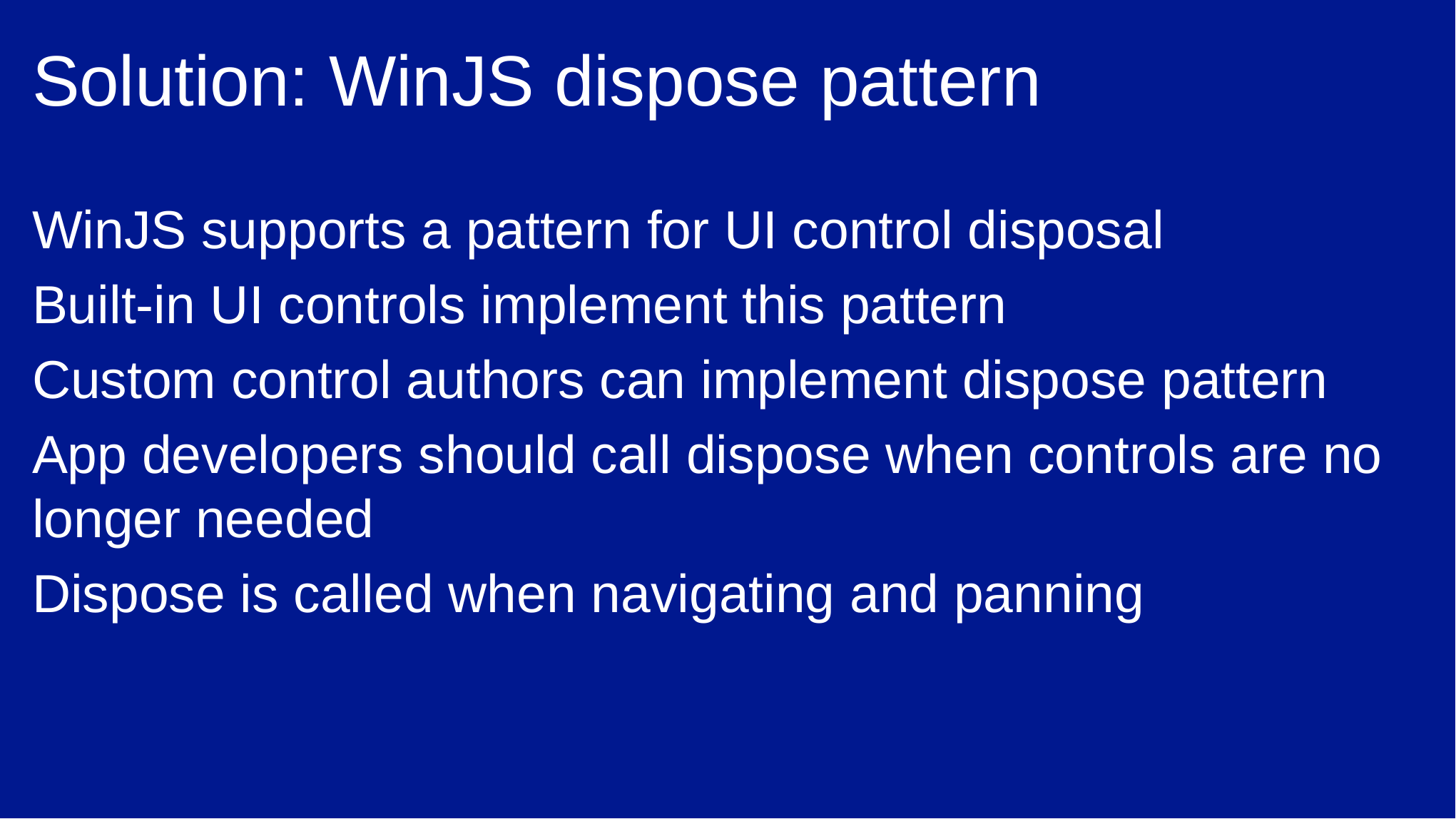

# Solution: WinJS dispose pattern
WinJS supports a pattern for UI control disposal
Built-in UI controls implement this pattern
Custom control authors can implement dispose pattern
App developers should call dispose when controls are no longer needed
Dispose is called when navigating and panning